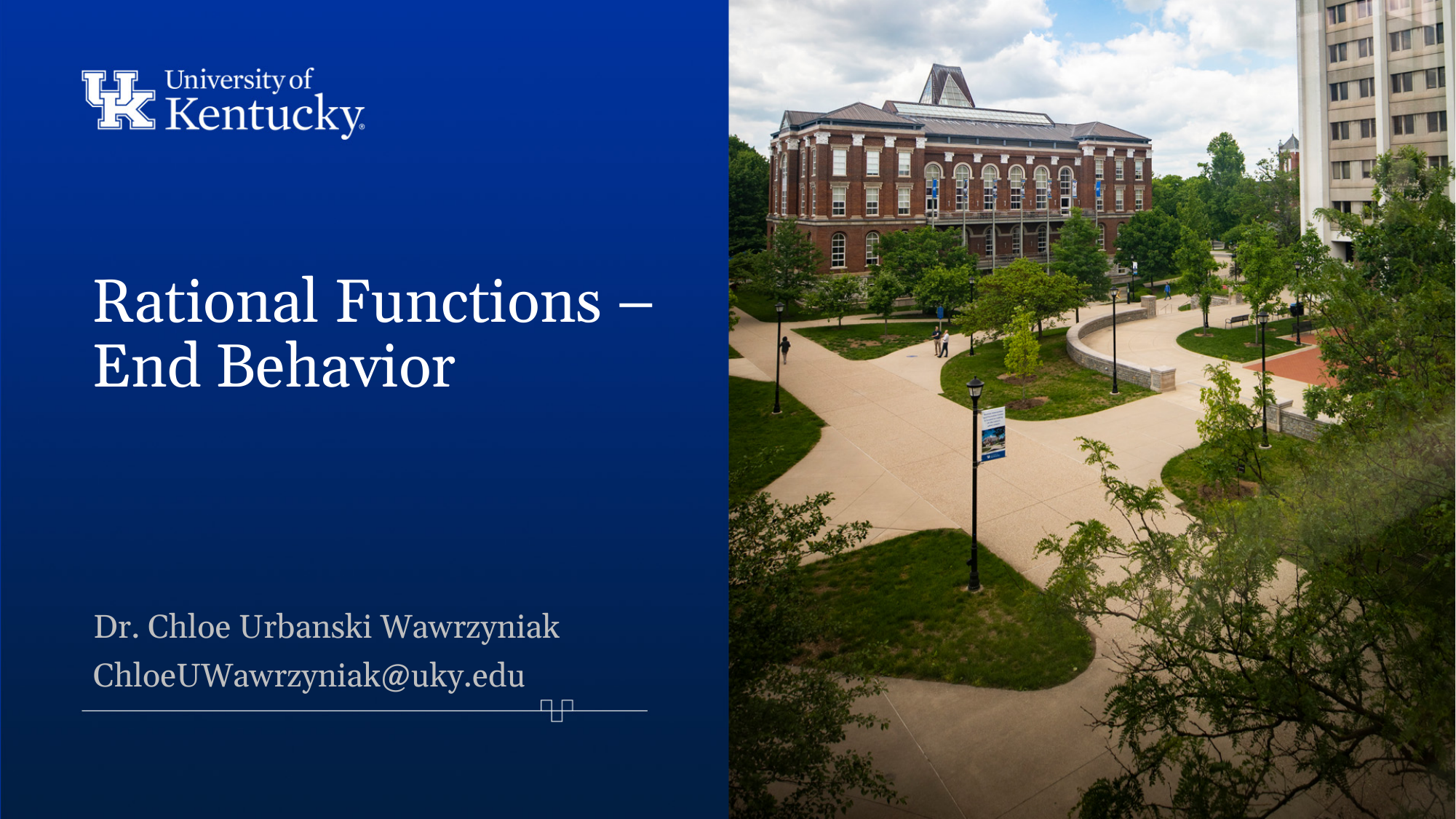

# Rational Functions – End Behavior
Dr. Chloe Urbanski Wawrzyniak
ChloeUWawrzyniak@uky.edu